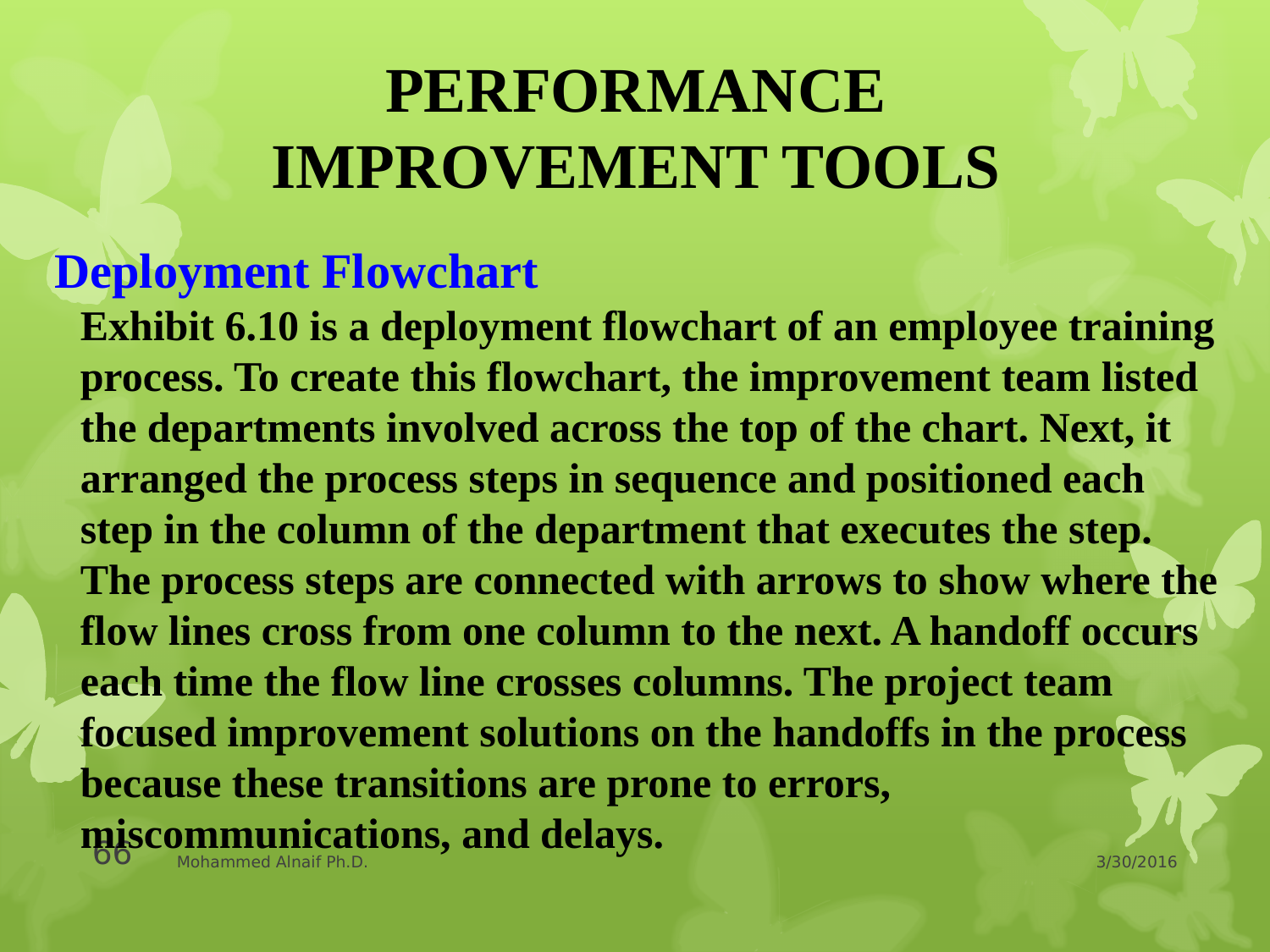

PERFORMANCE IMPROVEMENT TOOLS
Deployment Flowchart
Exhibit 6.10 is a deployment flowchart of an employee training process. To create this flowchart, the improvement team listed the departments involved across the top of the chart. Next, it arranged the process steps in sequence and positioned each step in the column of the department that executes the step. The process steps are connected with arrows to show where the flow lines cross from one column to the next. A handoff occurs each time the flow line crosses columns. The project team focused improvement solutions on the handoffs in the process because these transitions are prone to errors, miscommunications, and delays.
66
Mohammed Alnaif Ph.D.
3/30/2016